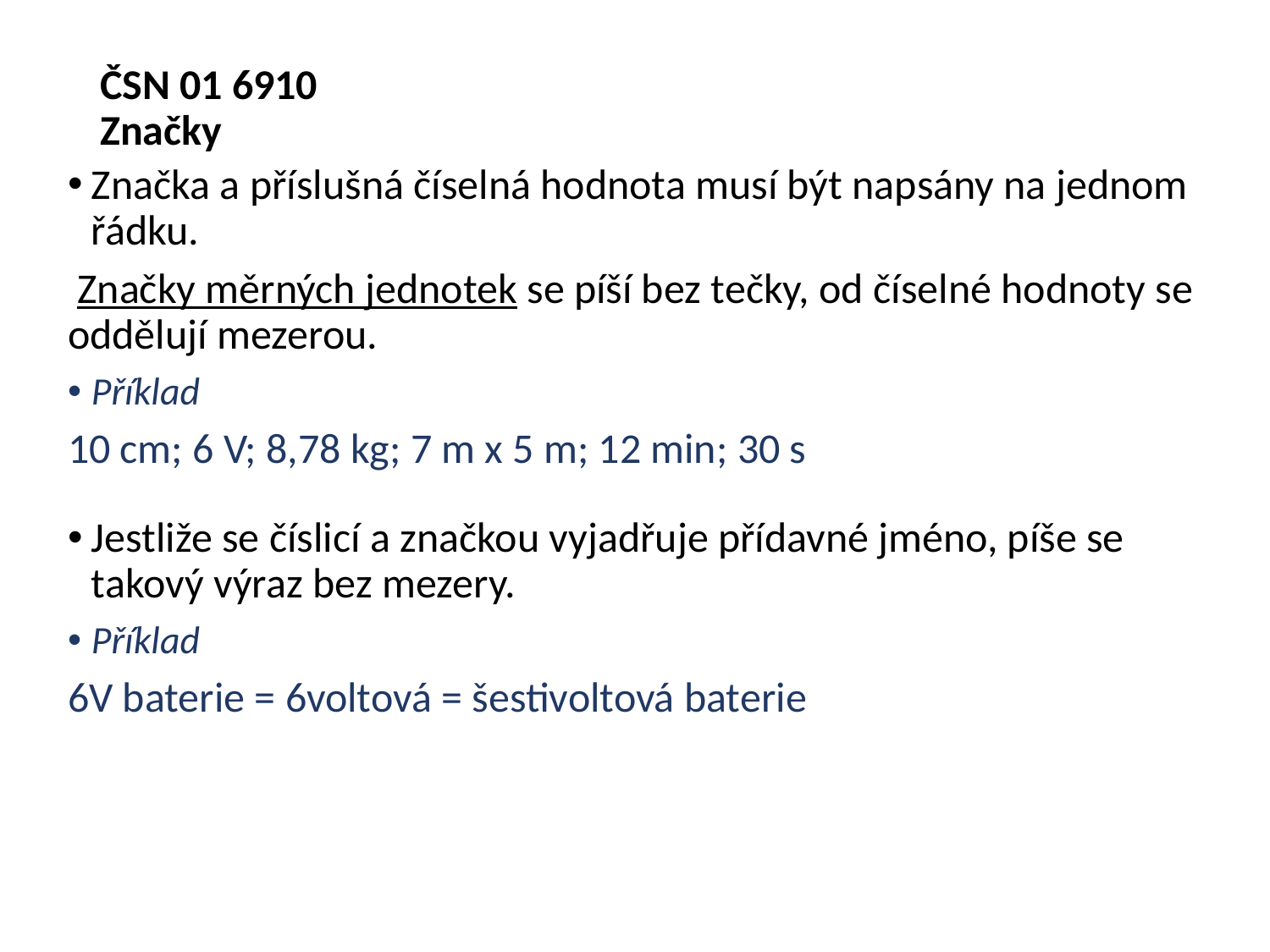

# ČSN 01 6910 Značky
Značka a příslušná číselná hodnota musí být napsány na jednom řádku.
 Značky měrných jednotek se píší bez tečky, od číselné hodnoty se oddělují mezerou.
Příklad
10 cm; 6 V; 8,78 kg; 7 m x 5 m; 12 min; 30 s

Jestliže se číslicí a značkou vyjadřuje přídavné jméno, píše se takový výraz bez mezery.
Příklad
6V baterie = 6voltová = šestivoltová baterie